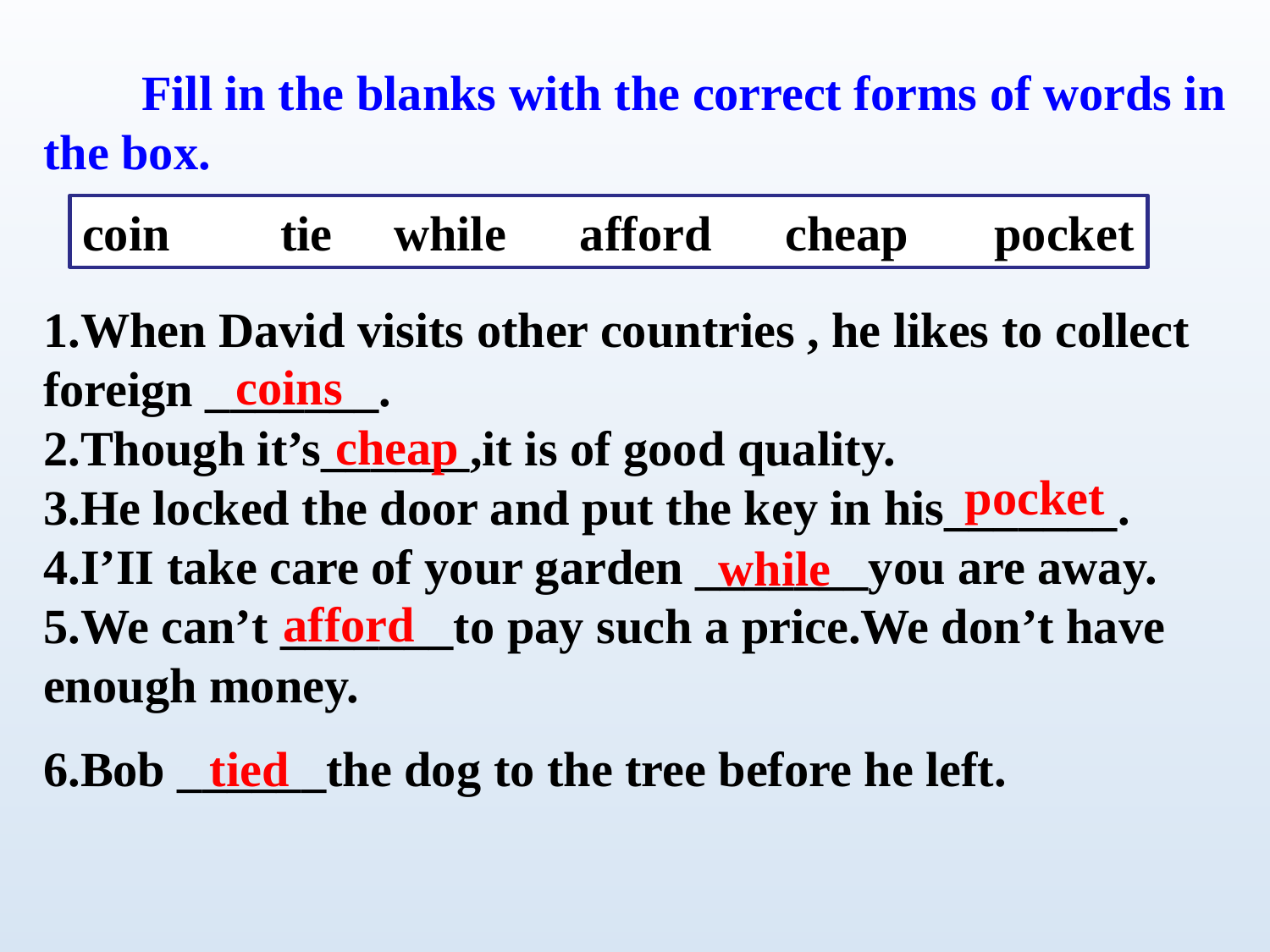

Fill in the blanks with the correct forms of words in the box.

1.When David visits other countries , he likes to collect foreign _______.
2.Though it’s______,it is of good quality.
3.He locked the door and put the key in his_______.
4.I’II take care of your garden _______you are away.
5.We can’t _______to pay such a price.We don’t have enough money.
6.Bob ______the dog to the tree before he left.

coin         tie     while      afford      cheap       pocket
coins
cheap
pocket
while
afford
tied